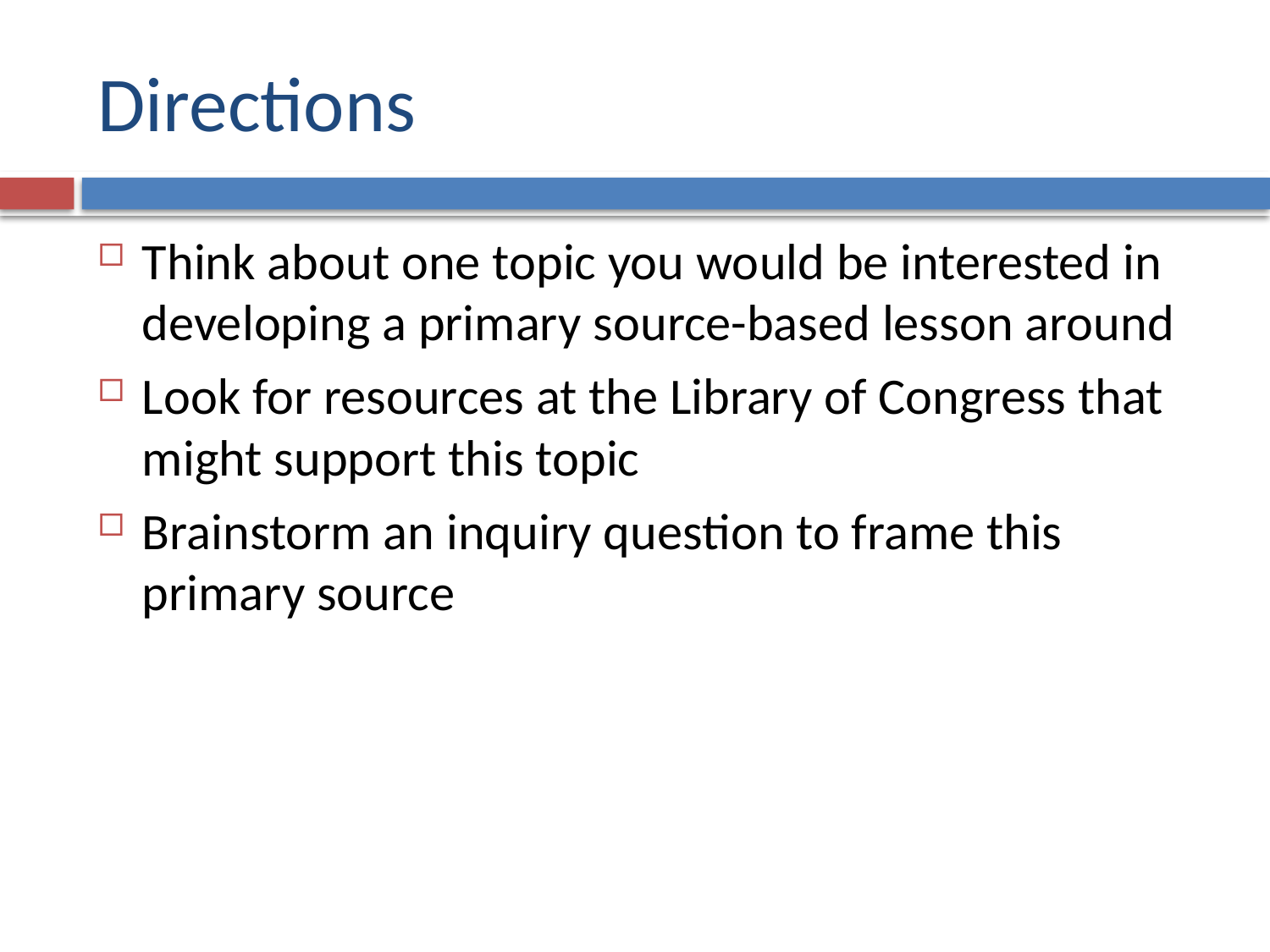

# Directions
Think about one topic you would be interested in developing a primary source-based lesson around
Look for resources at the Library of Congress that might support this topic
Brainstorm an inquiry question to frame this primary source